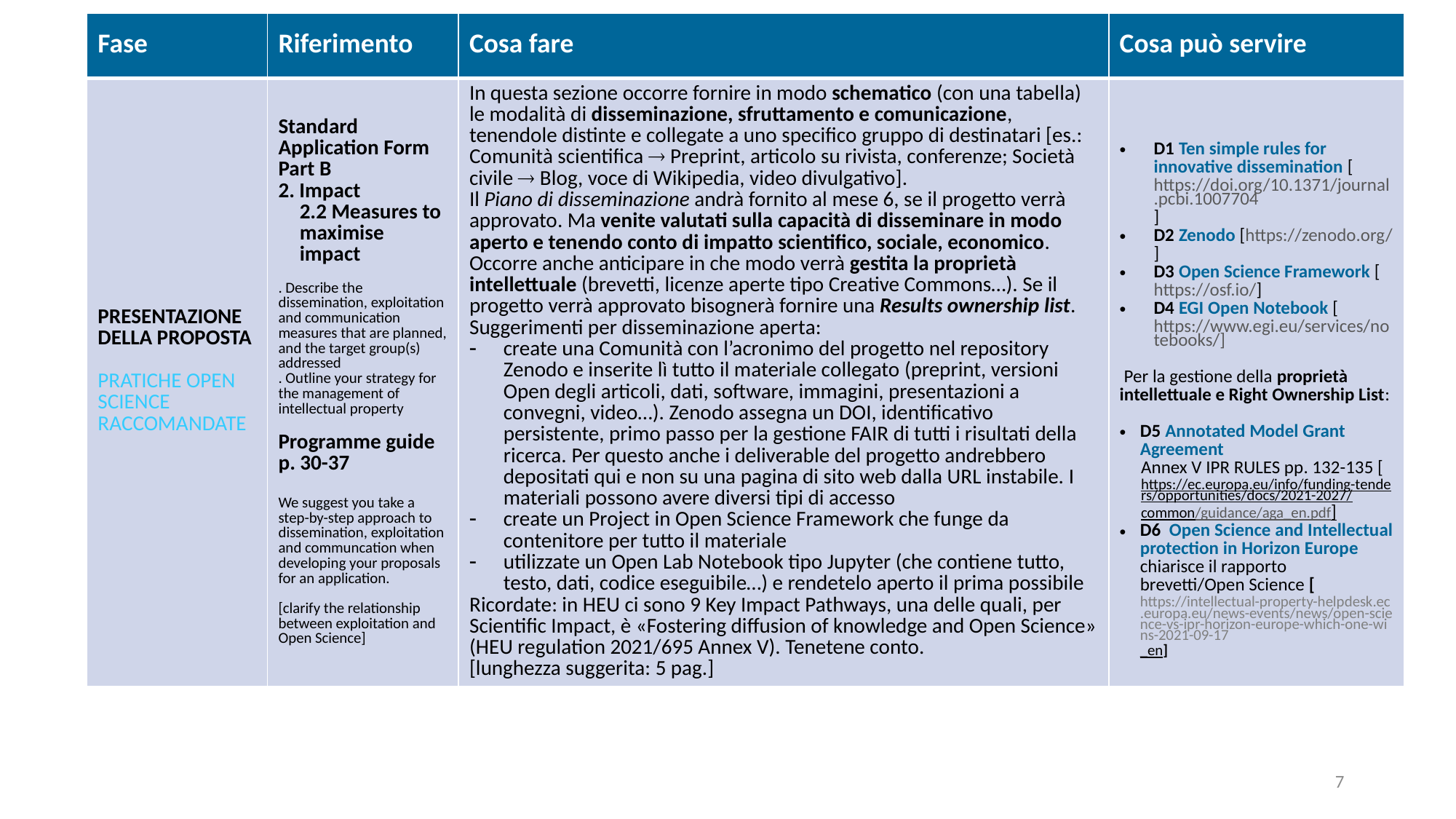

| Fase | Riferimento | Cosa fare | Cosa può servire |
| --- | --- | --- | --- |
| PRESENTAZIONE DELLA PROPOSTA PRATICHE OPEN SCIENCE RACCOMANDATE | Standard Application Form Part B 2. Impact 2.2 Measures to maximise impact . Describe the dissemination, exploitation and communication measures that are planned, and the target group(s) addressed . Outline your strategy for the management of intellectual property Programme guide p. 30-37 We suggest you take a step-by-step approach to dissemination, exploitation and communcation when developing your proposals for an application. [clarify the relationship between exploitation and Open Science] | In questa sezione occorre fornire in modo schematico (con una tabella) le modalità di disseminazione, sfruttamento e comunicazione, tenendole distinte e collegate a uno specifico gruppo di destinatari [es.: Comunità scientifica → Preprint, articolo su rivista, conferenze; Società civile → Blog, voce di Wikipedia, video divulgativo]. Il Piano di disseminazione andrà fornito al mese 6, se il progetto verrà approvato. Ma venite valutati sulla capacità di disseminare in modo aperto e tenendo conto di impatto scientifico, sociale, economico. Occorre anche anticipare in che modo verrà gestita la proprietà intellettuale (brevetti, licenze aperte tipo Creative Commons…). Se il progetto verrà approvato bisognerà fornire una Results ownership list. Suggerimenti per disseminazione aperta: create una Comunità con l’acronimo del progetto nel repository Zenodo e inserite lì tutto il materiale collegato (preprint, versioni Open degli articoli, dati, software, immagini, presentazioni a convegni, video…). Zenodo assegna un DOI, identificativo persistente, primo passo per la gestione FAIR di tutti i risultati della ricerca. Per questo anche i deliverable del progetto andrebbero depositati qui e non su una pagina di sito web dalla URL instabile. I materiali possono avere diversi tipi di accesso create un Project in Open Science Framework che funge da contenitore per tutto il materiale utilizzate un Open Lab Notebook tipo Jupyter (che contiene tutto, testo, dati, codice eseguibile…) e rendetelo aperto il prima possibile Ricordate: in HEU ci sono 9 Key Impact Pathways, una delle quali, per Scientific Impact, è «Fostering diffusion of knowledge and Open Science» (HEU regulation 2021/695 Annex V). Tenetene conto. [lunghezza suggerita: 5 pag.] | D1 Ten simple rules for innovative dissemination [https://doi.org/10.1371/journal.pcbi.1007704] D2 Zenodo [https://zenodo.org/] D3 Open Science Framework [https://osf.io/] D4 EGI Open Notebook [https://www.egi.eu/services/notebooks/] Per la gestione della proprietà intellettuale e Right Ownership List: D5 Annotated Model Grant Agreement Annex V IPR RULES pp. 132-135 [https://ec.europa.eu/info/funding-tenders/opportunities/docs/2021-2027/common/guidance/aga\_en.pdf] D6 Open Science and Intellectual protection in Horizon Europe chiarisce il rapporto brevetti/Open Science [https://intellectual-property-helpdesk.ec.europa.eu/news-events/news/open-science-vs-ipr-horizon-europe-which-one-wins-2021-09-17\_en] |
7